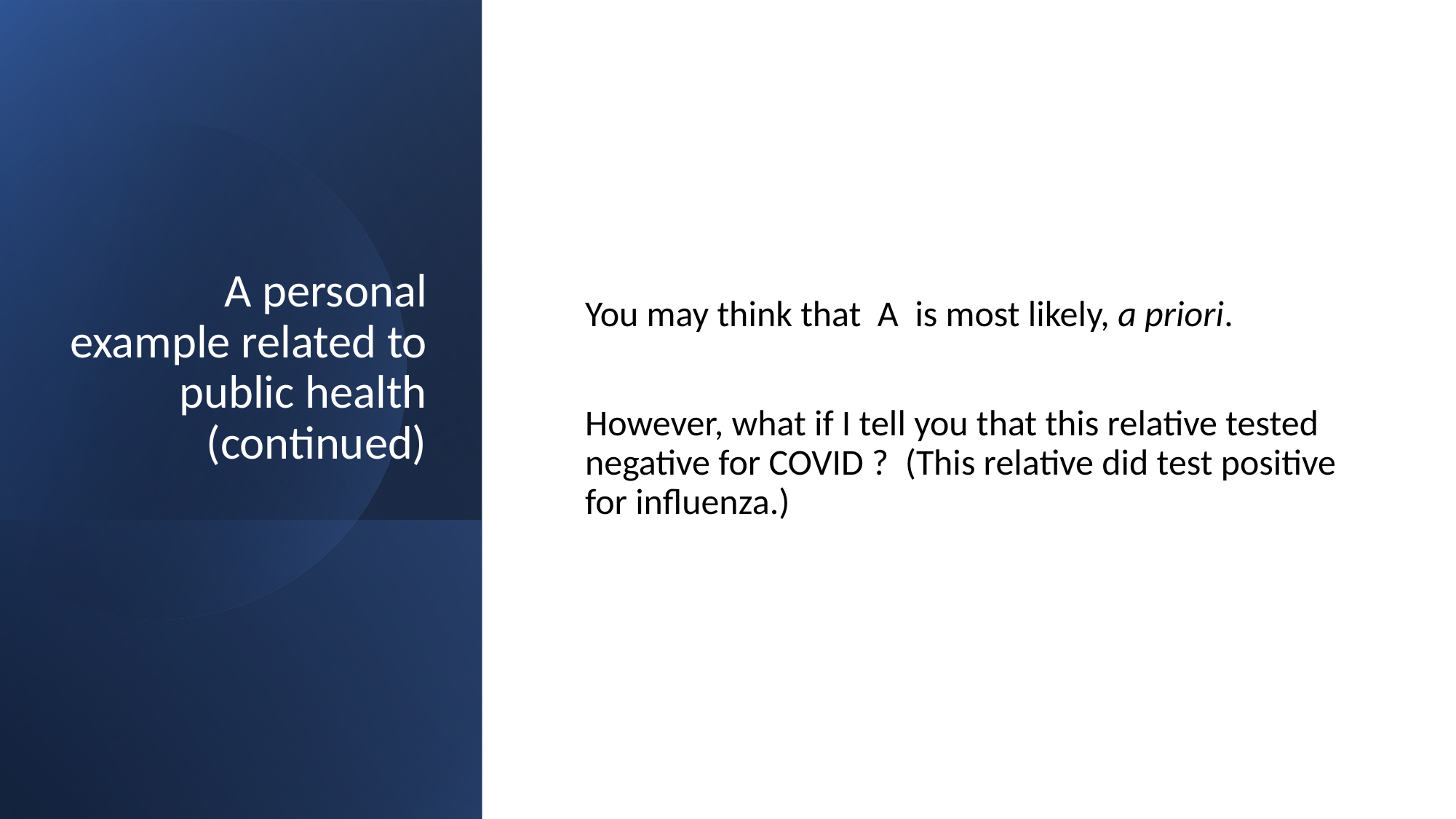

# A personal example related to public health (continued)
You may think that  A  is most likely, a priori.

However, what if I tell you that this relative tested negative for COVID ?  (This relative did test positive for influenza.)